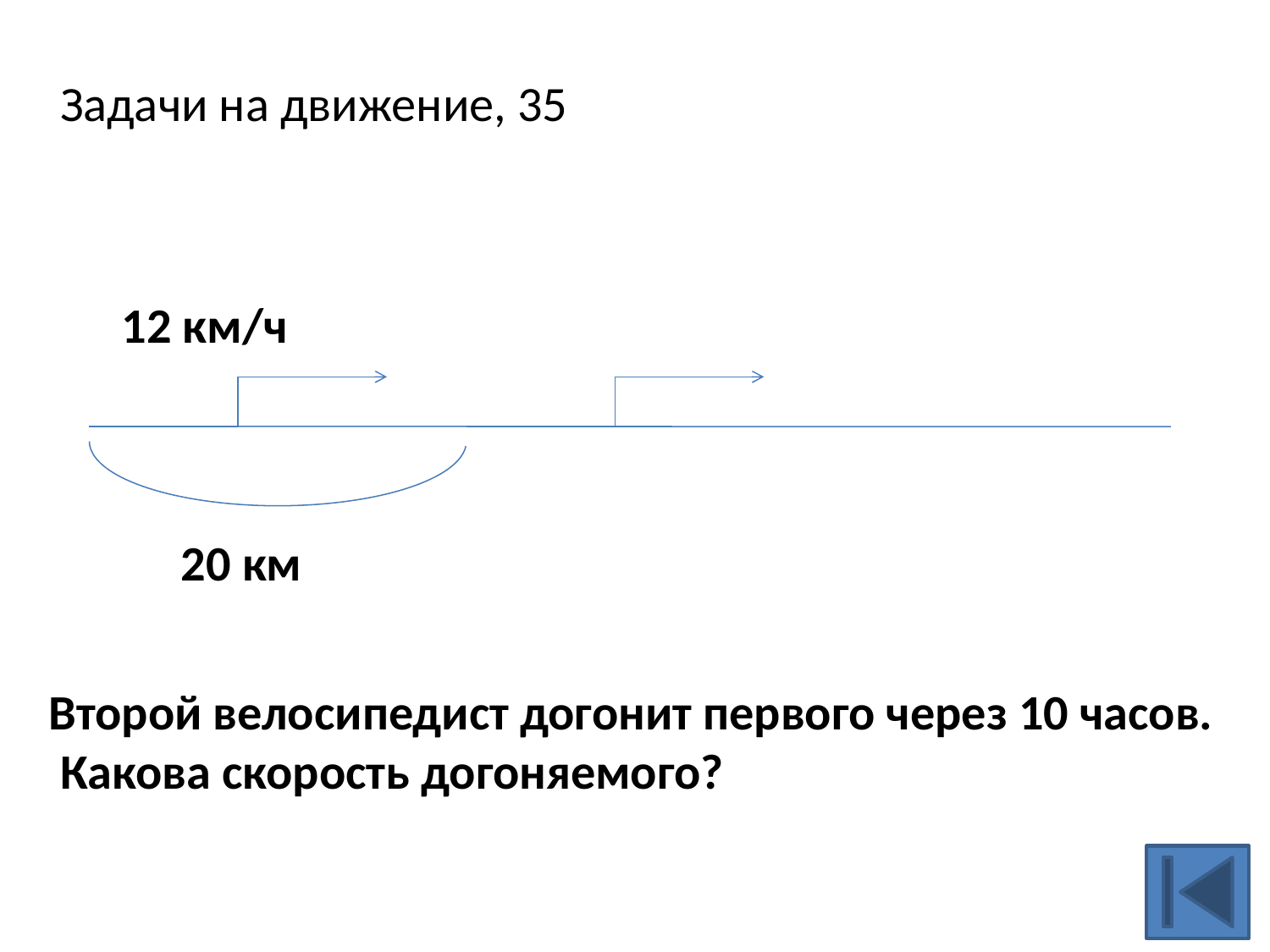

Задачи на движение, 35
12 км/ч

20 км
Второй велосипедист догонит первого через 10 часов.
 Какова скорость догоняемого?